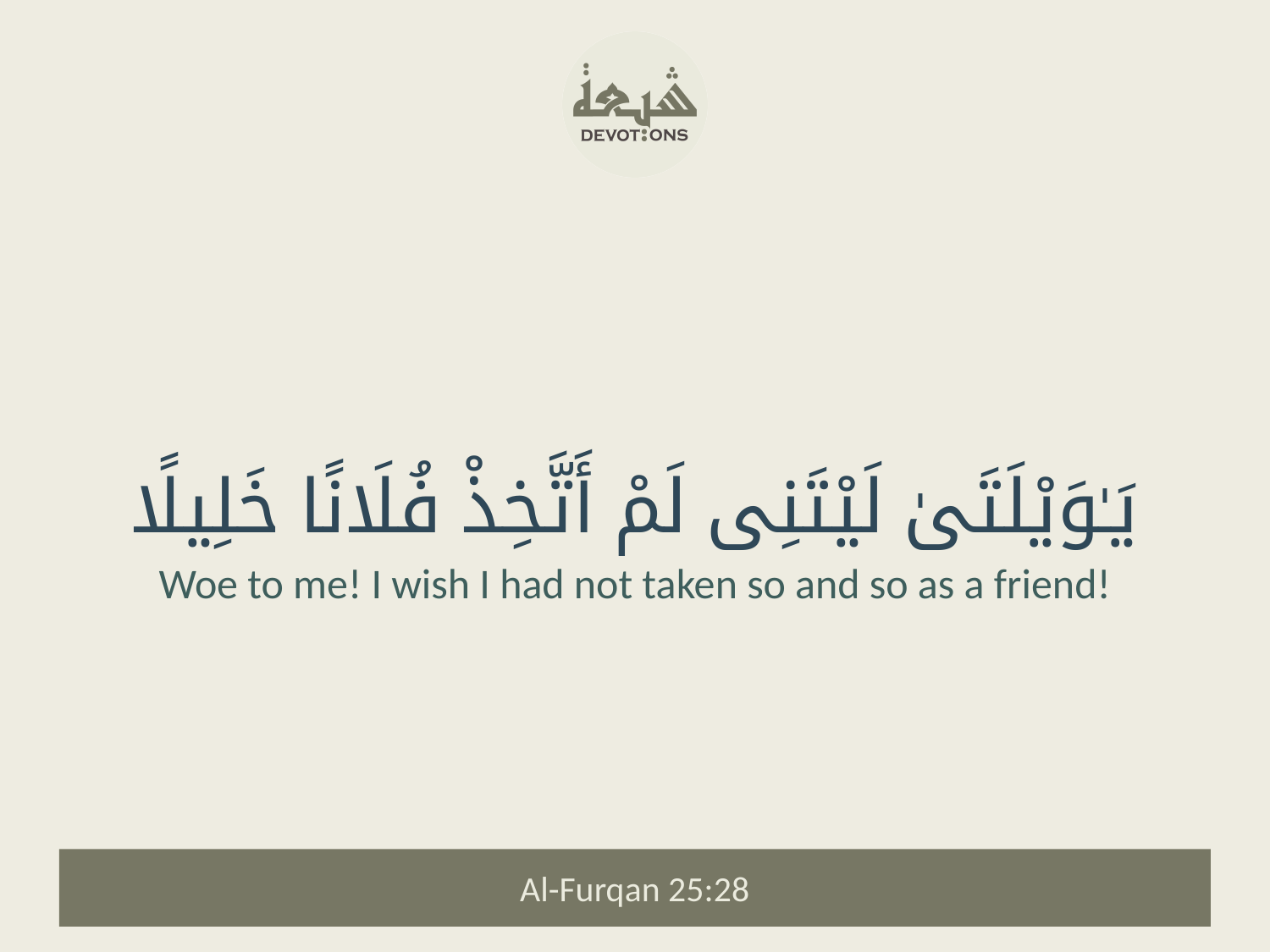

يَـٰوَيْلَتَىٰ لَيْتَنِى لَمْ أَتَّخِذْ فُلَانًا خَلِيلًا
Woe to me! I wish I had not taken so and so as a friend!
Al-Furqan 25:28